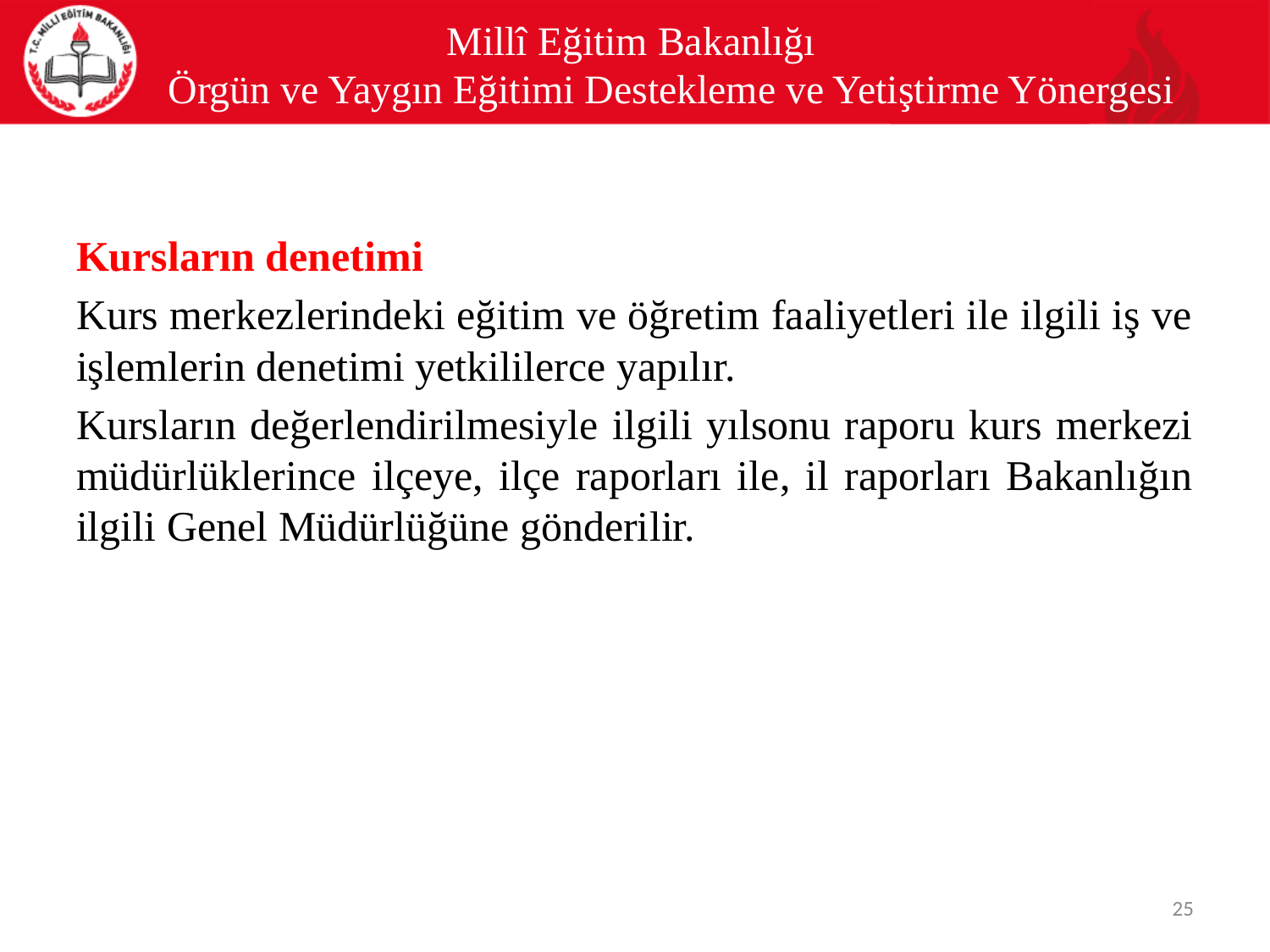

# Millî Eğitim Bakanlığı Örgün ve Yaygın Eğitimi Destekleme ve Yetiştirme Yönergesi
Kursların denetimi
Kurs merkezlerindeki eğitim ve öğretim faaliyetleri ile ilgili iş ve işlemlerin denetimi yetkililerce yapılır.
Kursların değerlendirilmesiyle ilgili yılsonu raporu kurs merkezi müdürlüklerince ilçeye, ilçe raporları ile, il raporları Bakanlığın ilgili Genel Müdürlüğüne gönderilir.

25